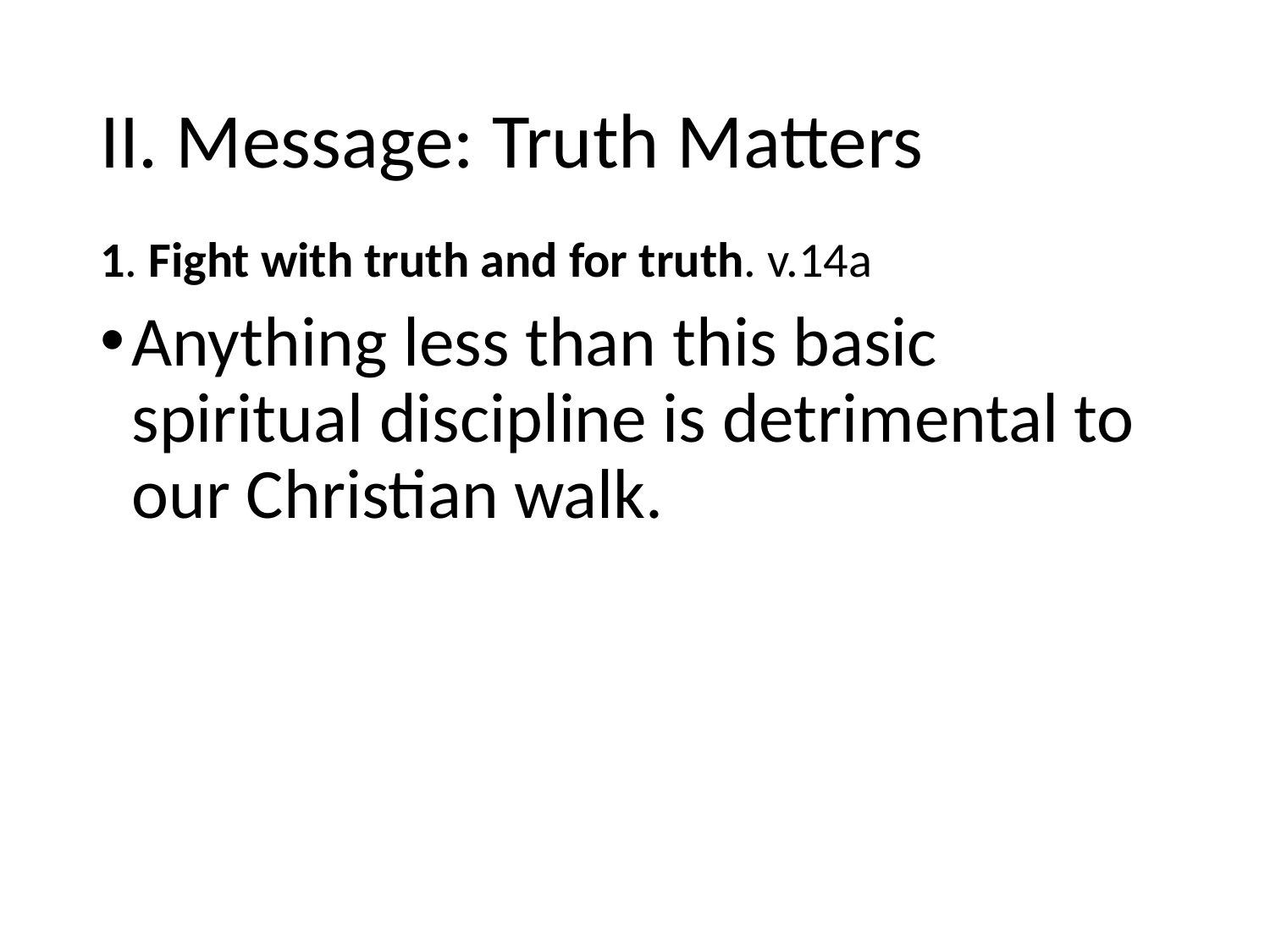

# II. Message: Truth Matters
1. Fight with truth and for truth. v.14a
Anything less than this basic spiritual discipline is detrimental to our Christian walk.